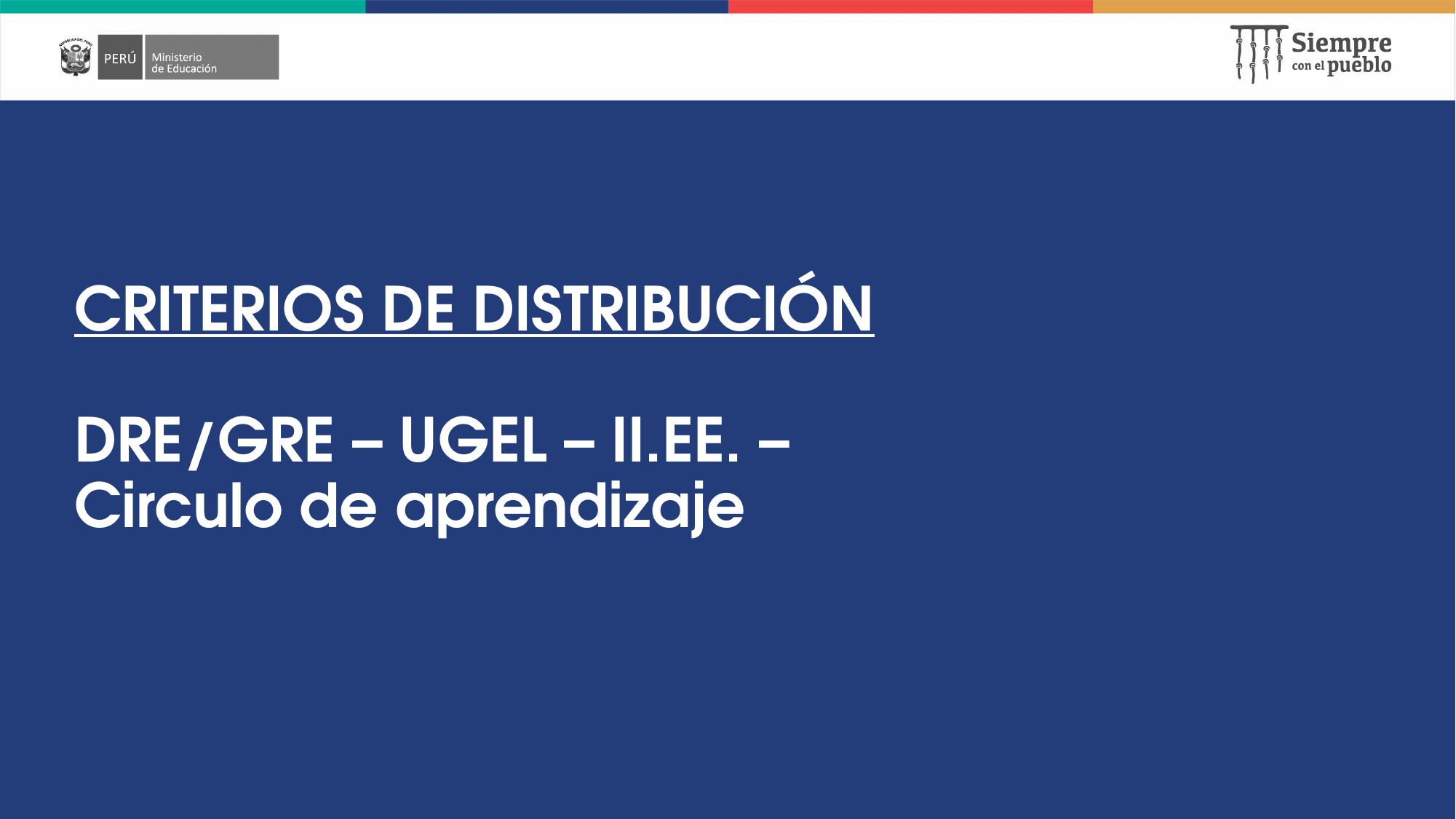

CRITERIOS DE DISTRIBUCIÓN

DRE/GRE – UGEL – II.EE. –
Circulo de aprendizaje